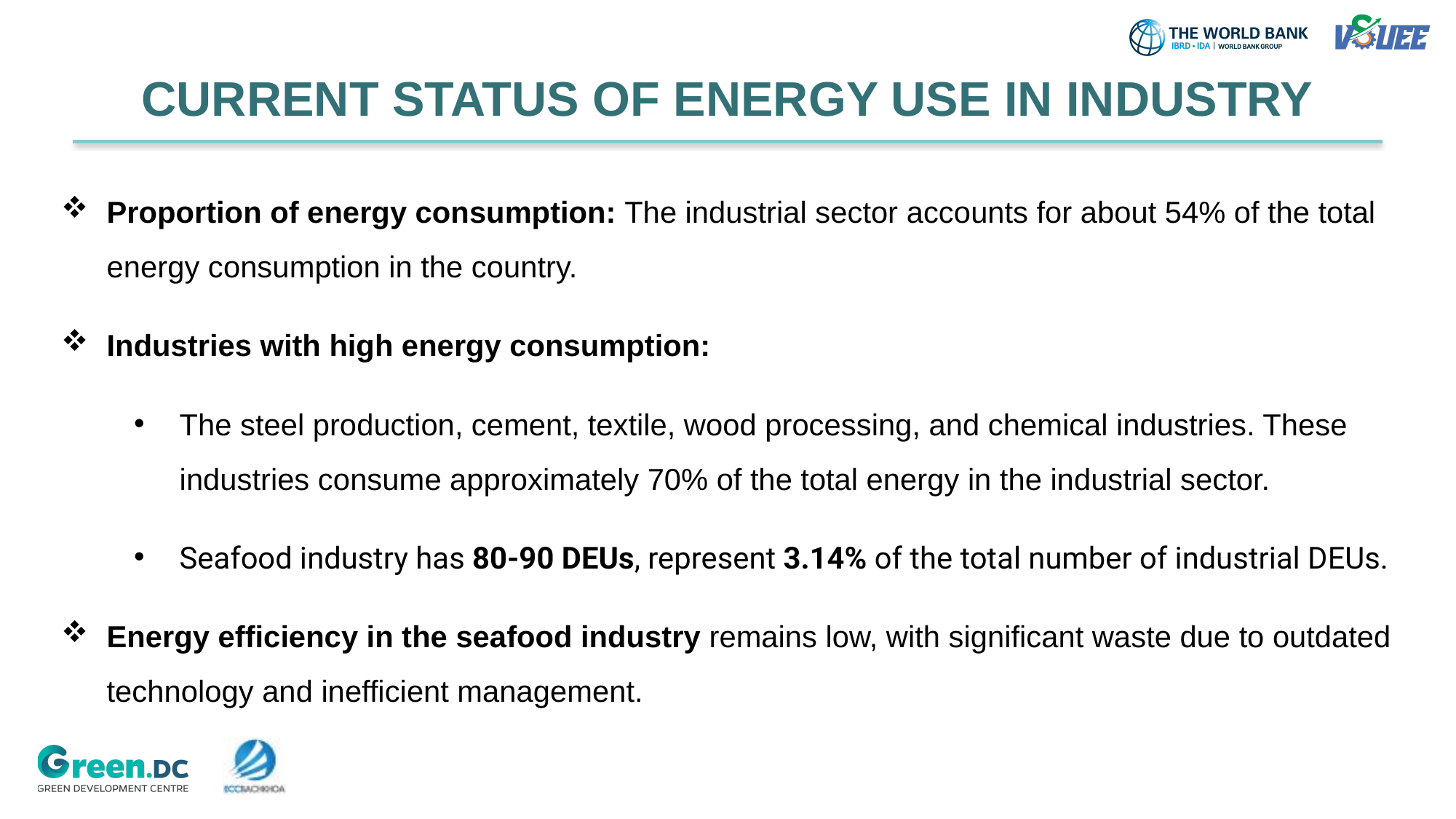

# CURRENT STATUS OF ENERGY USE IN INDUSTRY
Proportion of energy consumption: The industrial sector accounts for about 54% of the total energy consumption in the country.
Industries with high energy consumption:
The steel production, cement, textile, wood processing, and chemical industries. These industries consume approximately 70% of the total energy in the industrial sector.
Seafood industry has 80-90 DEUs, represent 3.14% of the total number of industrial DEUs.
Energy efficiency in the seafood industry remains low, with significant waste due to outdated technology and inefficient management.